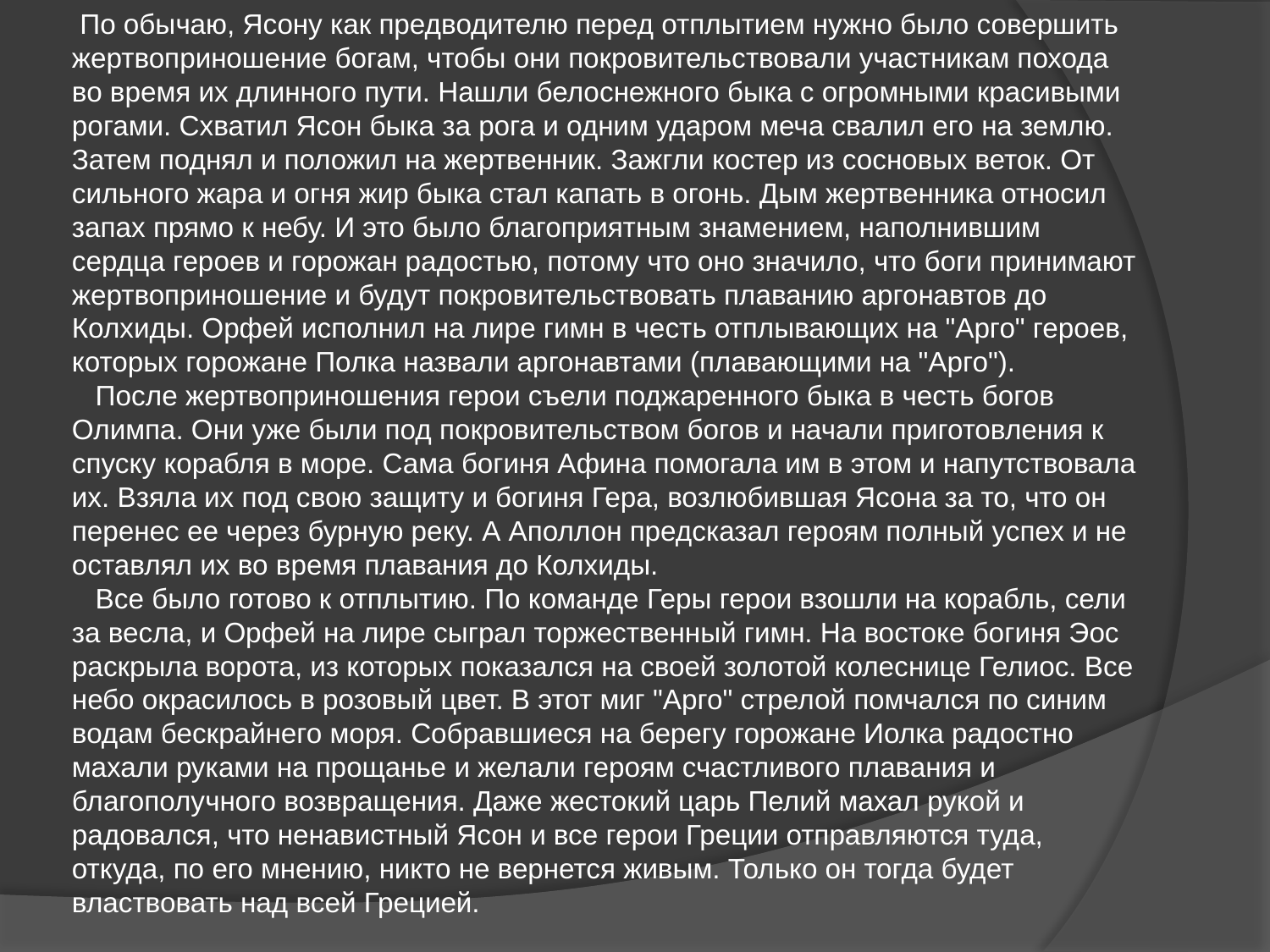

По обычаю, Ясону как предводителю перед отплытием нужно было совершить жертвоприношение богам, чтобы они покровительствовали участникам похода во время их длинного пути. Нашли белоснежного быка с огромными красивыми рогами. Схватил Ясон быка за рога и одним ударом меча свалил его на землю. Затем поднял и положил на жертвенник. Зажгли костер из сосновых веток. От сильного жара и огня жир быка стал капать в огонь. Дым жертвенника относил запах прямо к небу. И это было благоприятным знамением, наполнившим сердца героев и горожан радостью, потому что оно значило, что боги принимают жертвоприношение и будут покровительствовать плаванию аргонавтов до Колхиды. Орфей исполнил на лире гимн в честь отплывающих на "Арго" героев, которых горожане Полка назвали аргонавтами (плавающими на "Арго").
   После жертвоприношения герои съели поджаренного быка в честь богов Олимпа. Они уже были под покровительством богов и начали приготовления к спуску корабля в море. Сама богиня Афина помогала им в этом и напутствовала их. Взяла их под свою защиту и богиня Гера, возлюбившая Ясона за то, что он перенес ее через бурную реку. А Аполлон предсказал героям полный успех и не оставлял их во время плавания до Колхиды.
   Все было готово к отплытию. По команде Геры герои взошли на корабль, сели за весла, и Орфей на лире сыграл торжественный гимн. На востоке богиня Эос раскрыла ворота, из которых показался на своей золотой колеснице Гелиос. Все небо окрасилось в розовый цвет. В этот миг "Арго" стрелой помчался по синим водам бескрайнего моря. Собравшиеся на берегу горожане Иолка радостно махали руками на прощанье и желали героям счастливого плавания и благополучного возвращения. Даже жестокий царь Пелий махал рукой и радовался, что ненавистный Ясон и все герои Греции отправляются туда, откуда, по его мнению, никто не вернется живым. Только он тогда будет властвовать над всей Грецией.